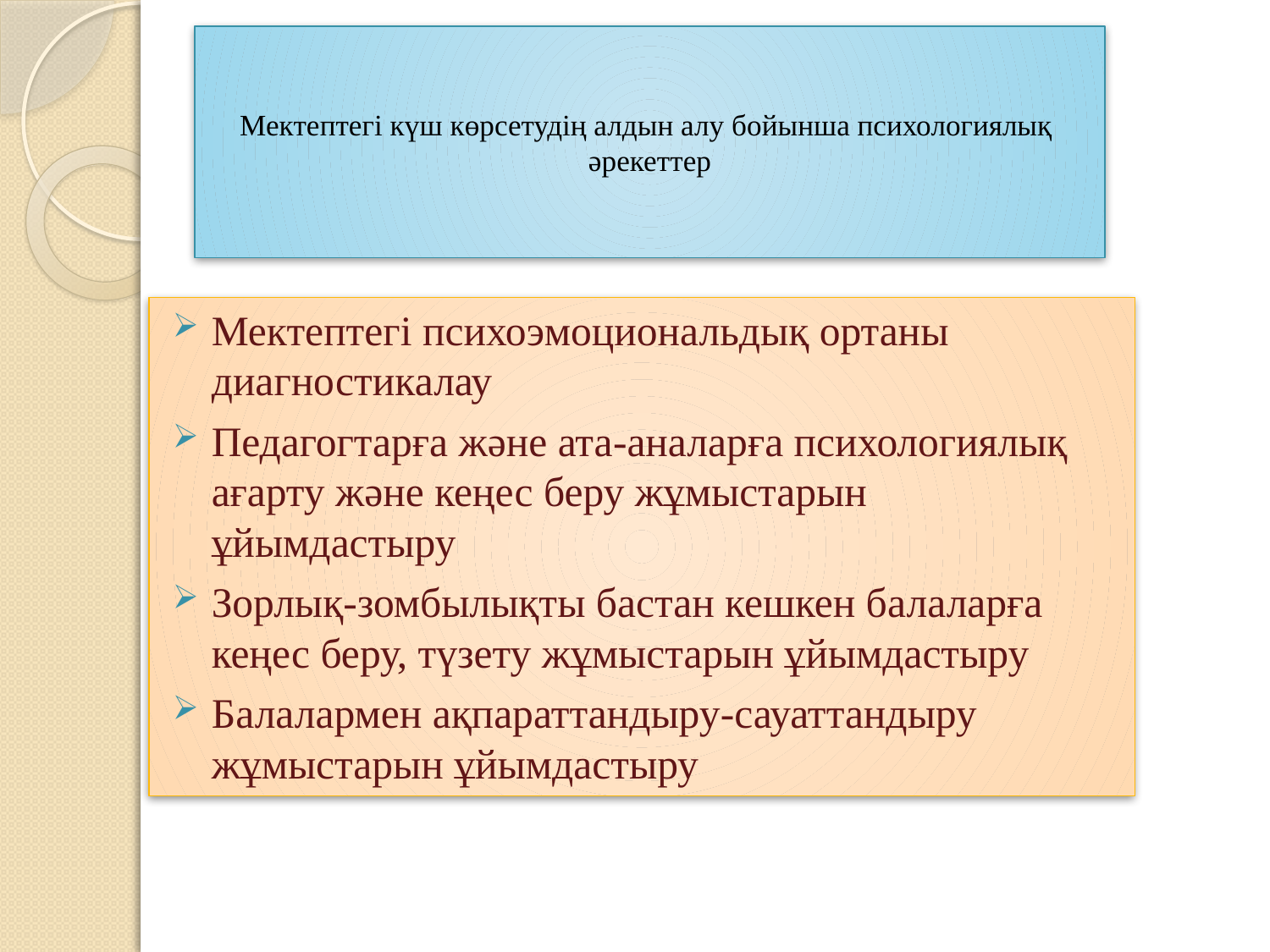

# Мектептегі күш көрсетудің алдын алу бойынша психологиялық  әрекеттер
Мектептегі психоэмоциональдық ортаны диагностикалау
Педагогтарға және ата-аналарға психологиялық ағарту және кеңес беру жұмыстарын ұйымдастыру
Зорлық-зомбылықты бастан кешкен балаларға кеңес беру, түзету жұмыстарын ұйымдастыру
Балалармен ақпараттандыру-сауаттандыру жұмыстарын ұйымдастыру